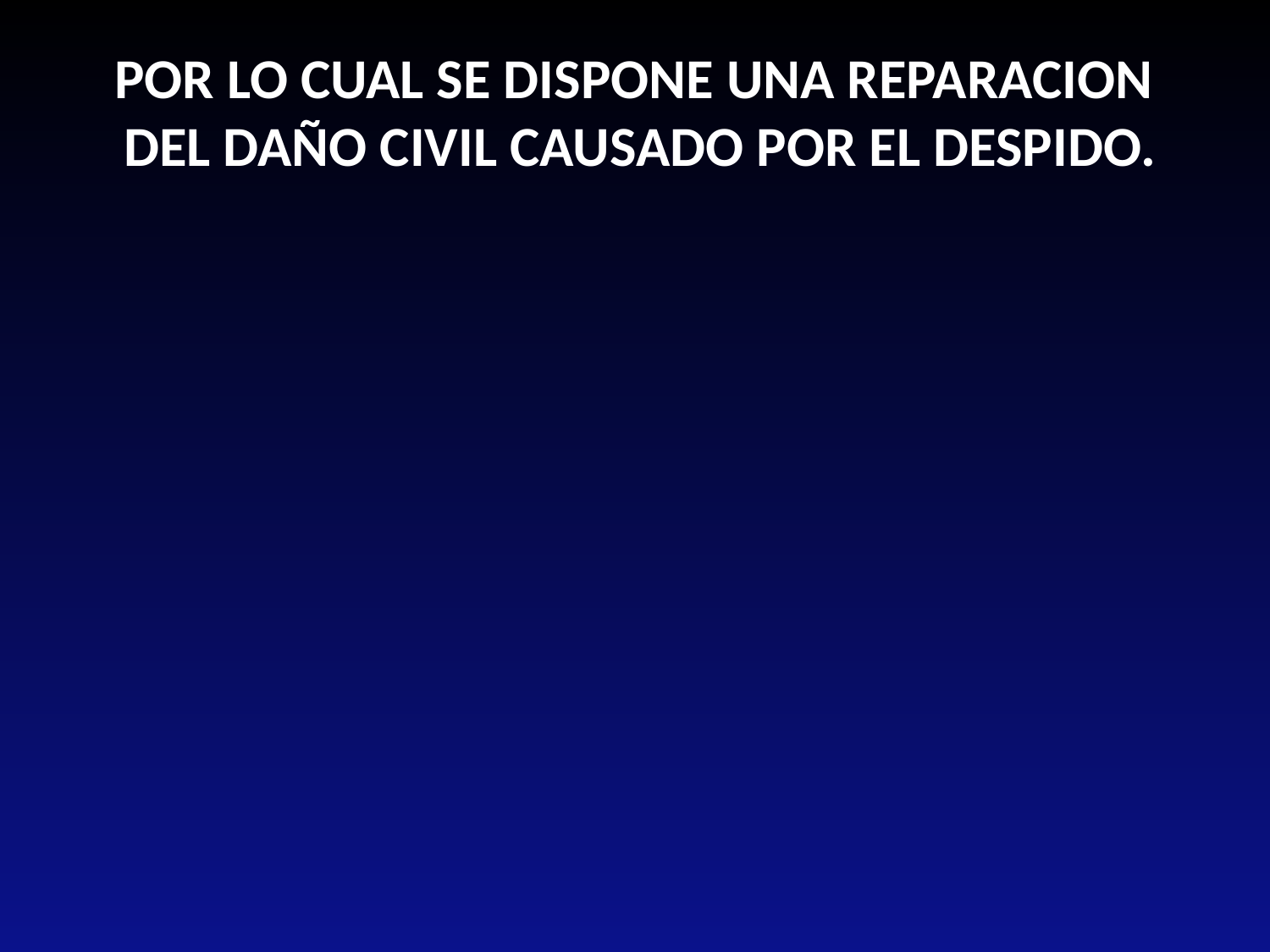

POR LO CUAL SE DISPONE UNA REPARACION DEL DAÑO CIVIL CAUSADO POR EL DESPIDO.